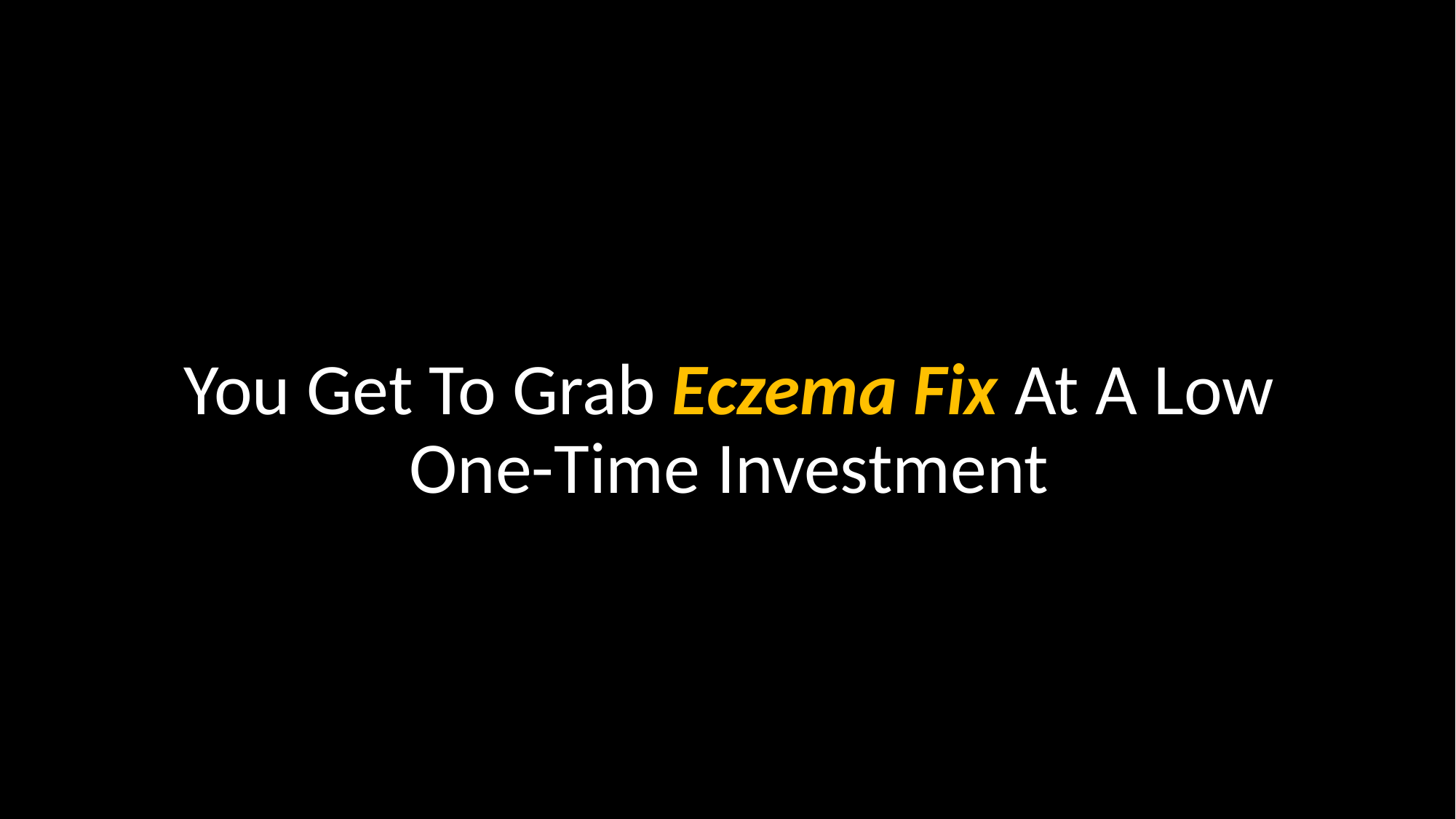

You Get To Grab Eczema Fix At A Low One-Time Investment